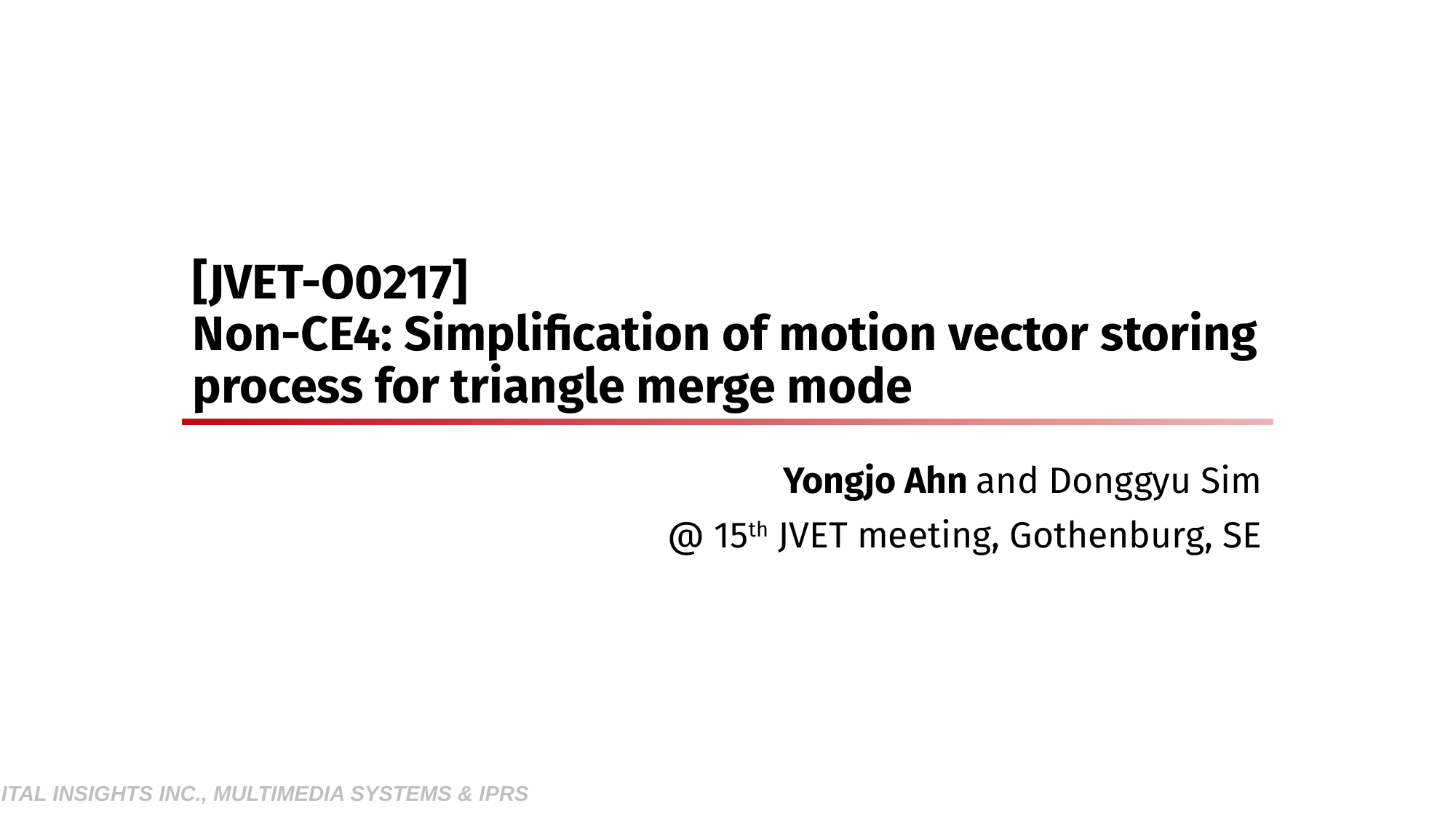

# [JVET-O0217] Non-CE4: Simplification of motion vector storing process for triangle merge mode
Yongjo Ahn and Donggyu Sim
@ 15th JVET meeting, Gothenburg, SE